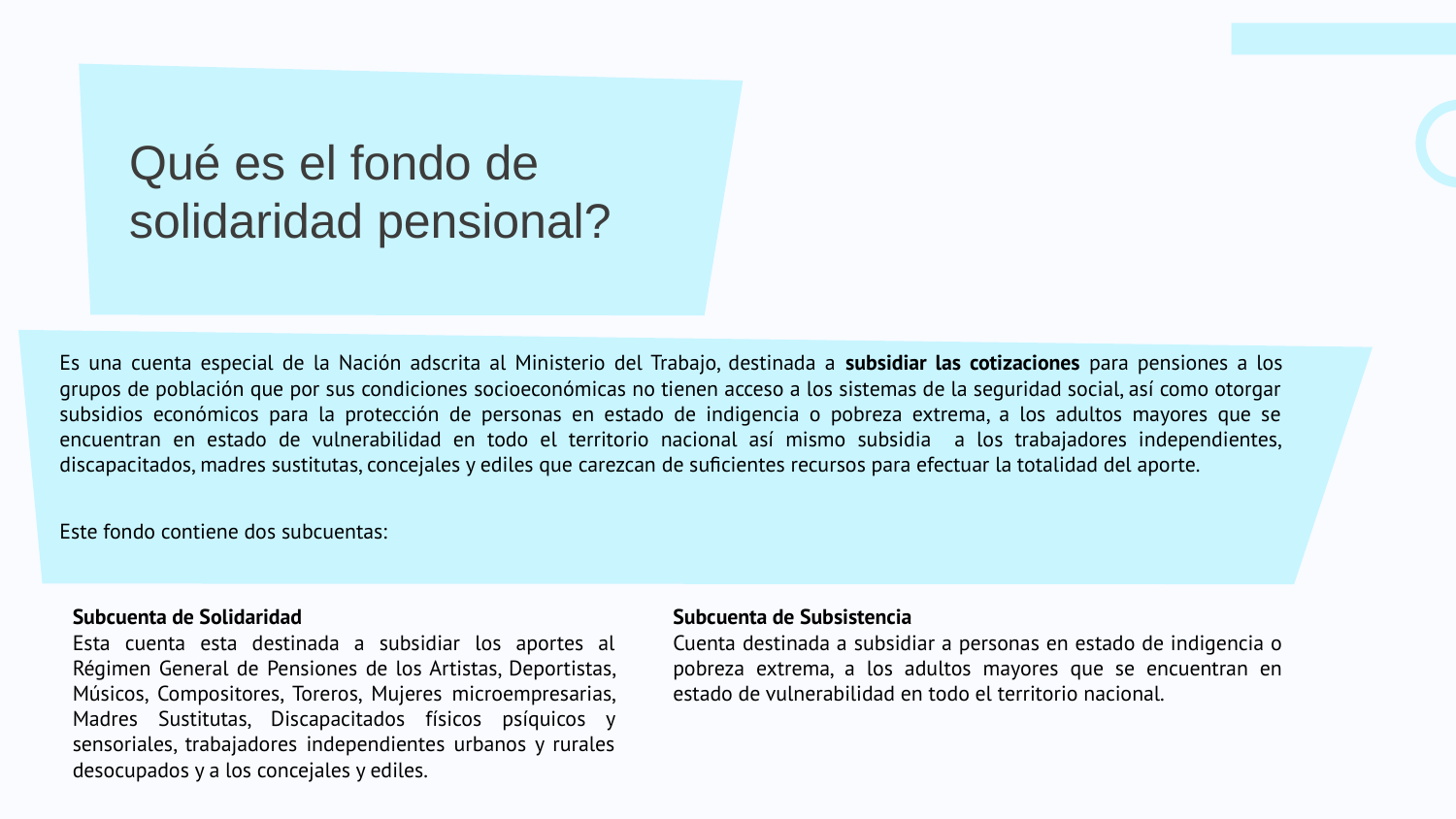

# Qué es el fondo de solidaridad pensional?

Es una cuenta especial de la Nación adscrita al Ministerio del Trabajo, destinada a subsidiar las cotizaciones para pensiones a los grupos de población que por sus condiciones socioeconómicas no tienen acceso a los sistemas de la seguridad social, así como otorgar subsidios económicos para la protección de personas en estado de indigencia o pobreza extrema, a los adultos mayores que se encuentran en estado de vulnerabilidad en todo el territorio nacional así mismo subsidia  a los trabajadores independientes, discapacitados, madres sustitutas, concejales y ediles que carezcan de suficientes recursos para efectuar la totalidad del aporte.
Este fondo contiene dos subcuentas:
Subcuenta de Solidaridad
Esta cuenta esta destinada a subsidiar los aportes al Régimen General de Pensiones de los Artistas, Deportistas, Músicos, Compositores, Toreros, Mujeres microempresarias, Madres Sustitutas, Discapacitados físicos psíquicos y sensoriales, trabajadores independientes urbanos y rurales desocupados y a los concejales y ediles.
Subcuenta de Subsistencia
Cuenta destinada a subsidiar a personas en estado de indigencia o pobreza extrema, a los adultos mayores que se encuentran en estado de vulnerabilidad en todo el territorio nacional.